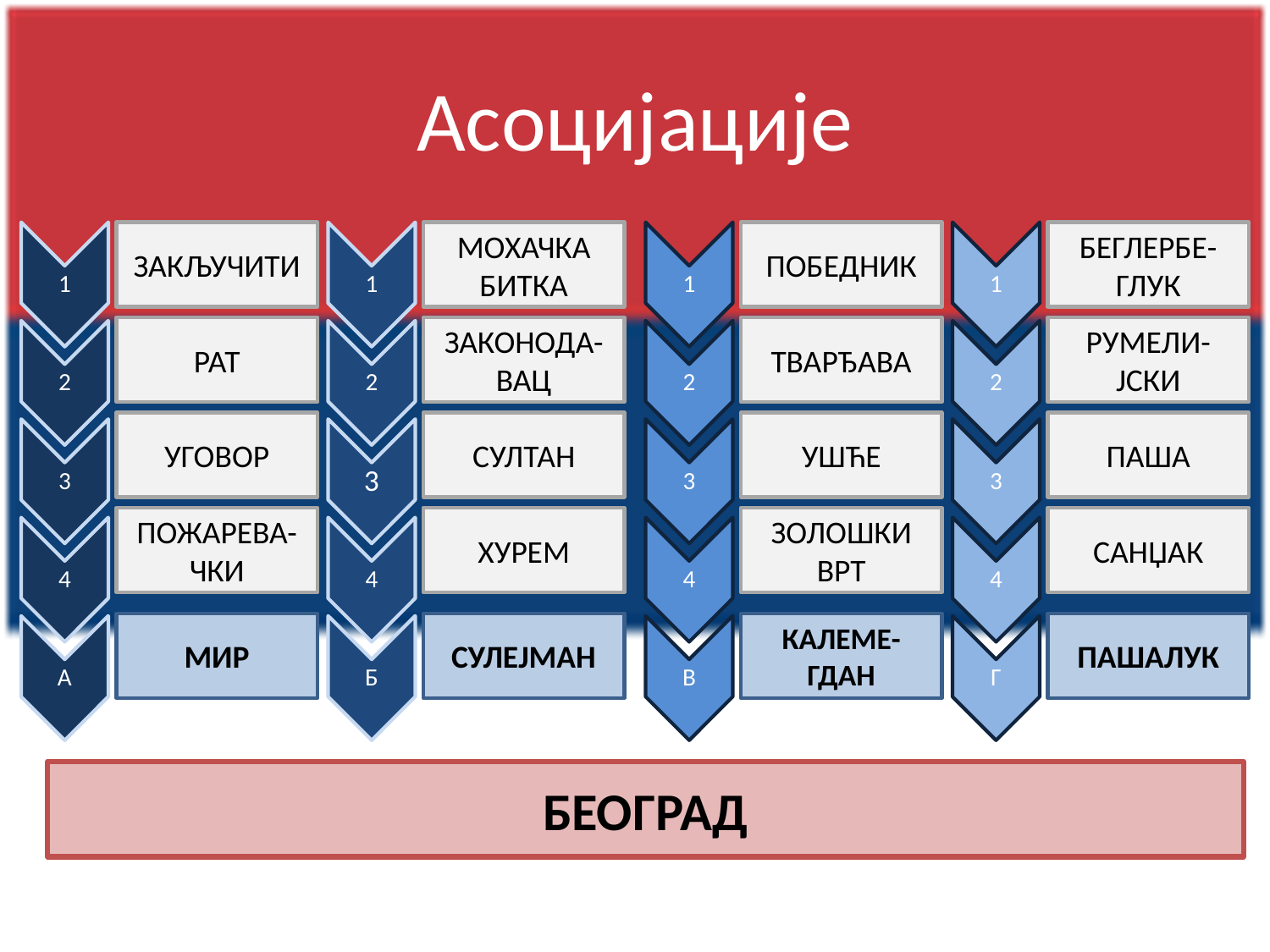

# Асоцијације
1
2
3
4
А
ЗАКЉУЧИТИ
1
2
3
4
Б
МОХАЧКА БИТКА
1
2
3
4
В
ПОБЕДНИК
1
2
3
4
Г
БЕГЛЕРБЕ-ГЛУК
РАТ
ЗАКОНОДА-ВАЦ
ТВАРЂАВА
РУМЕЛИ-ЈСКИ
УГОВОР
СУЛТАН
УШЋЕ
ПАША
ПОЖАРЕВА-ЧКИ
ХУРЕМ
ЗОЛОШКИ ВРТ
САНЏАК
МИР
СУЛЕЈМАН
КАЛЕМЕ-ГДАН
ПАШАЛУК
БЕОГРАД